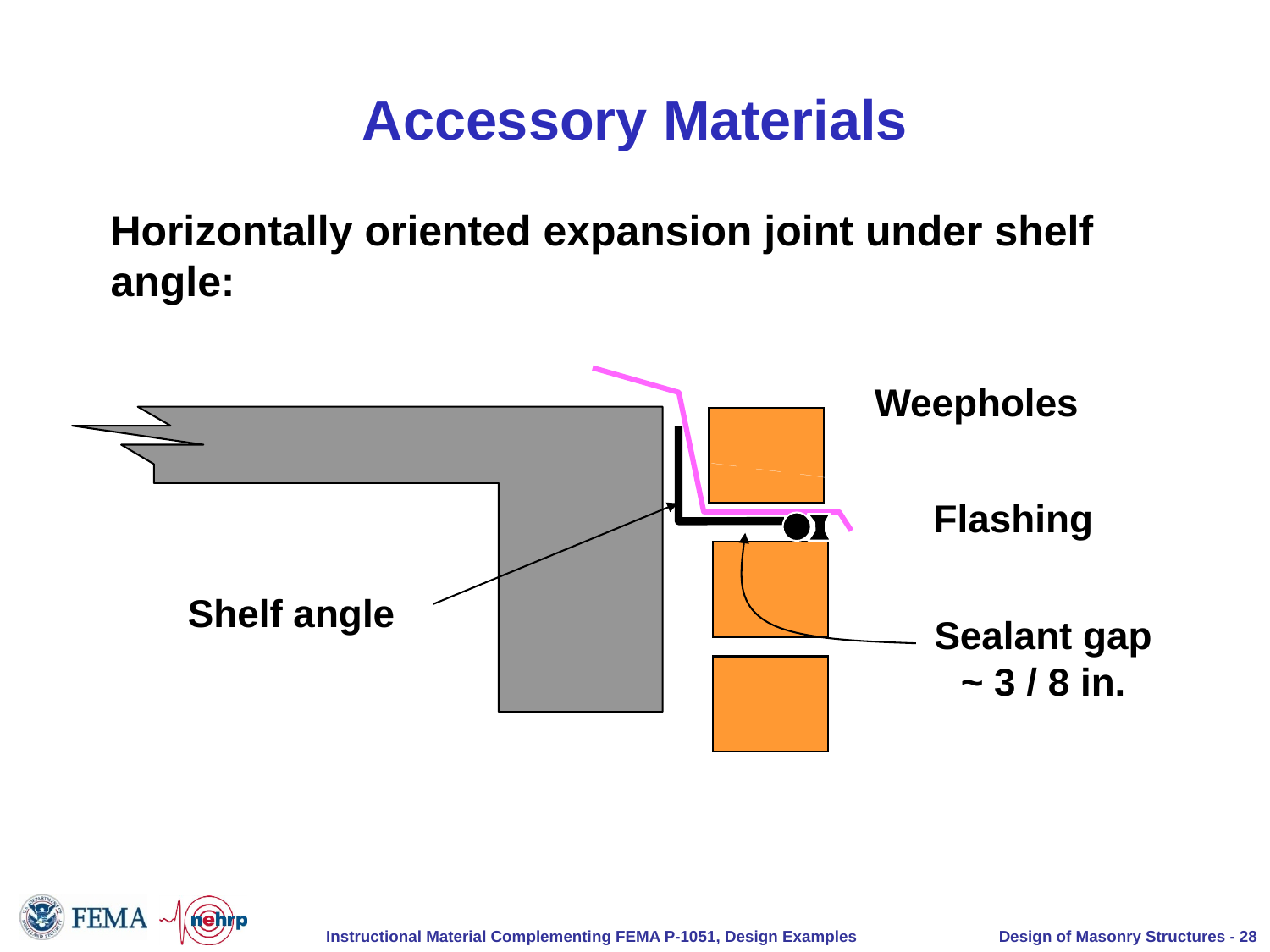

# Accessory Materials
Horizontally oriented expansion joint under shelf angle:

Weepholes

Flashing

Shelf angle
Sealant gap
~ 3 / 8 in.

Design of Masonry Structures - 28
Instructional Material Complementing FEMA P-1051, Design Examples